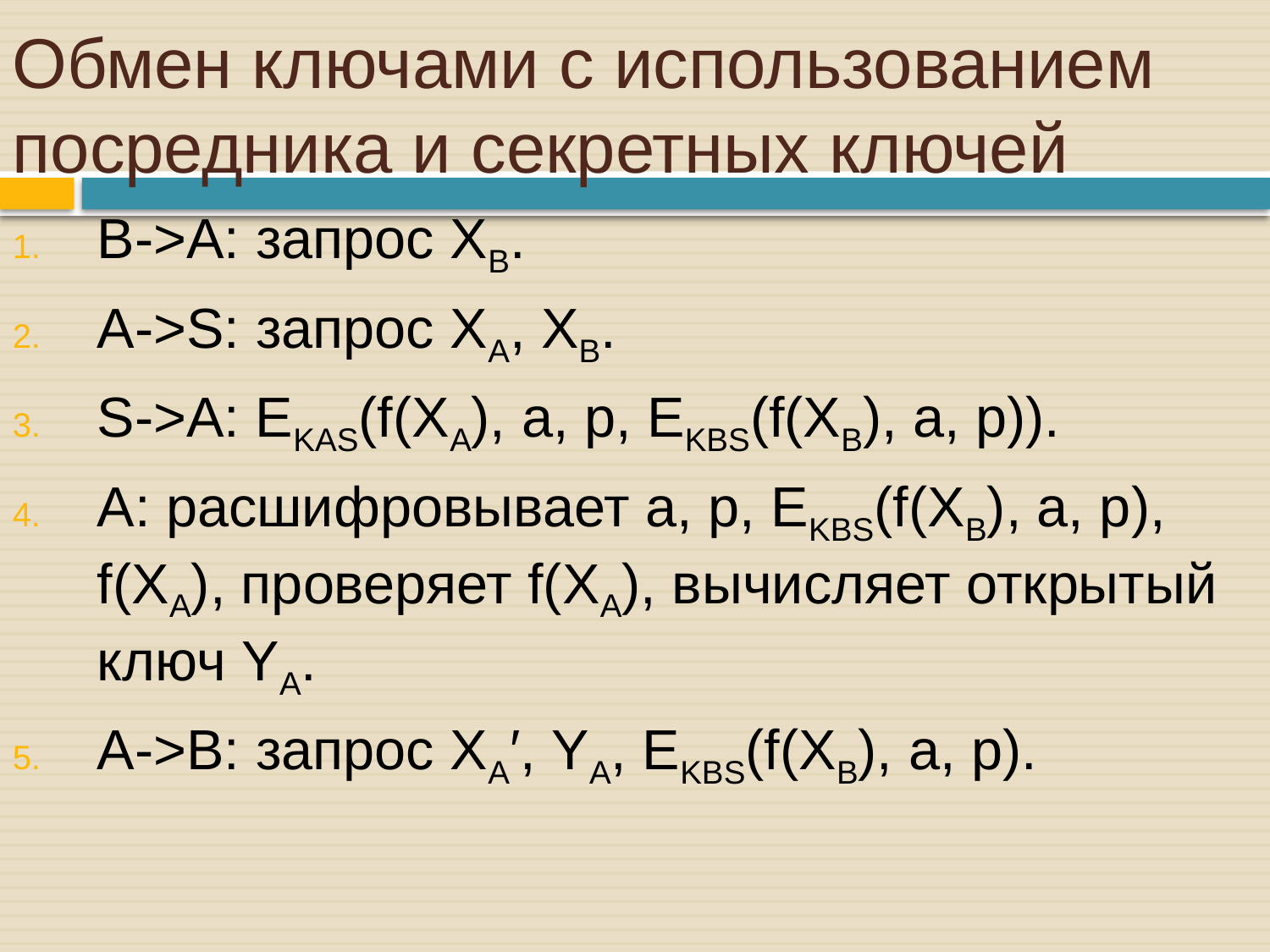

# Обмен ключами с использованием посредника и секретных ключей
B->A: запрос XB.
A->S: запрос XA, XB.
S->A: EKAS(f(XA), a, p, EKBS(f(XB), a, p)).
A: расшифровывает a, p, EKBS(f(XB), a, p), f(XA), проверяет f(XA), вычисляет открытый ключ YA.
A->B: запрос XA′, YA, EKBS(f(XB), a, p).